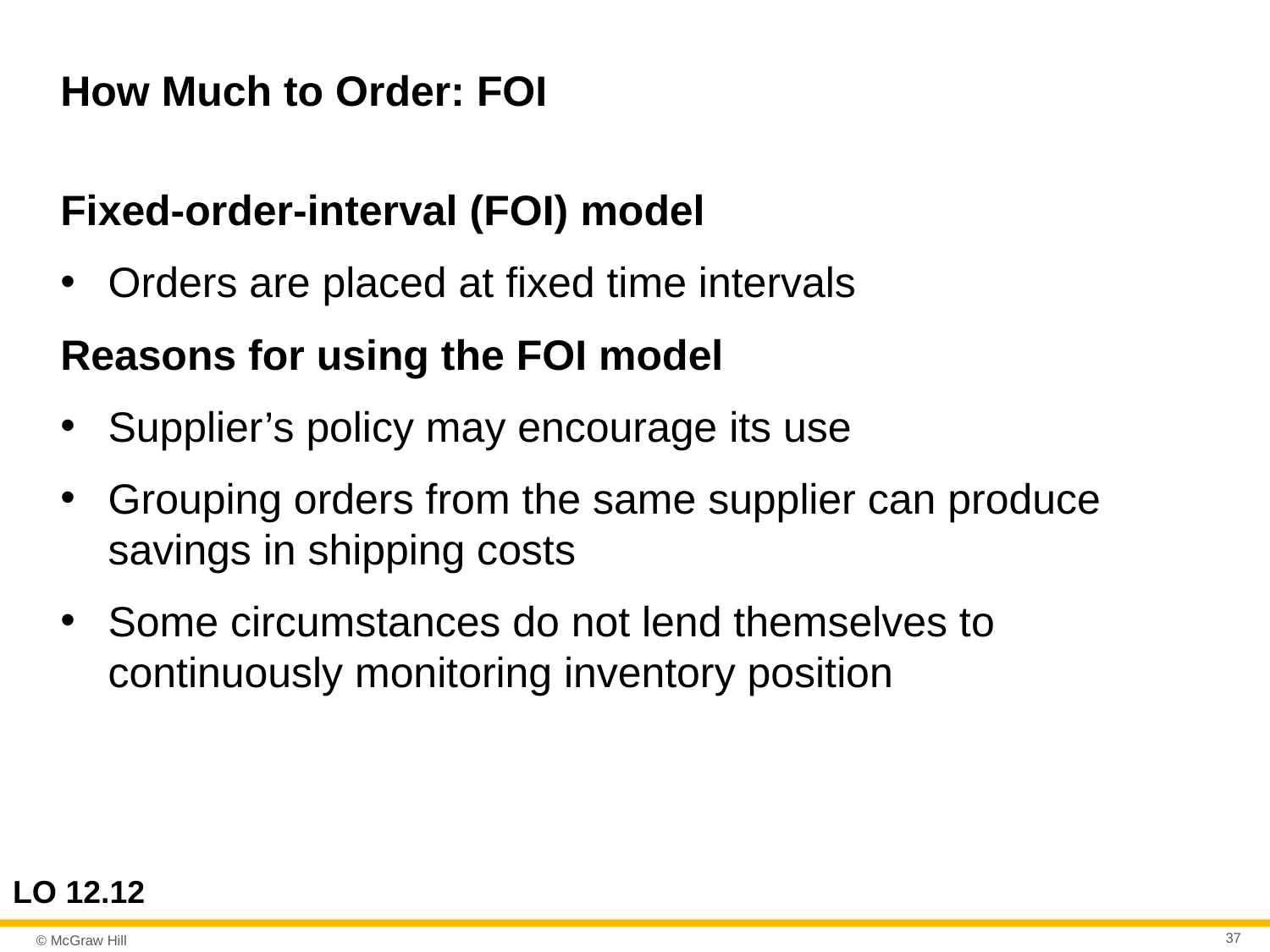

# How Much to Order: FOI
Fixed-order-interval (FOI) model
Orders are placed at fixed time intervals
Reasons for using the FOI model
Supplier’s policy may encourage its use
Grouping orders from the same supplier can produce savings in shipping costs
Some circumstances do not lend themselves to continuously monitoring inventory position
LO 12.12